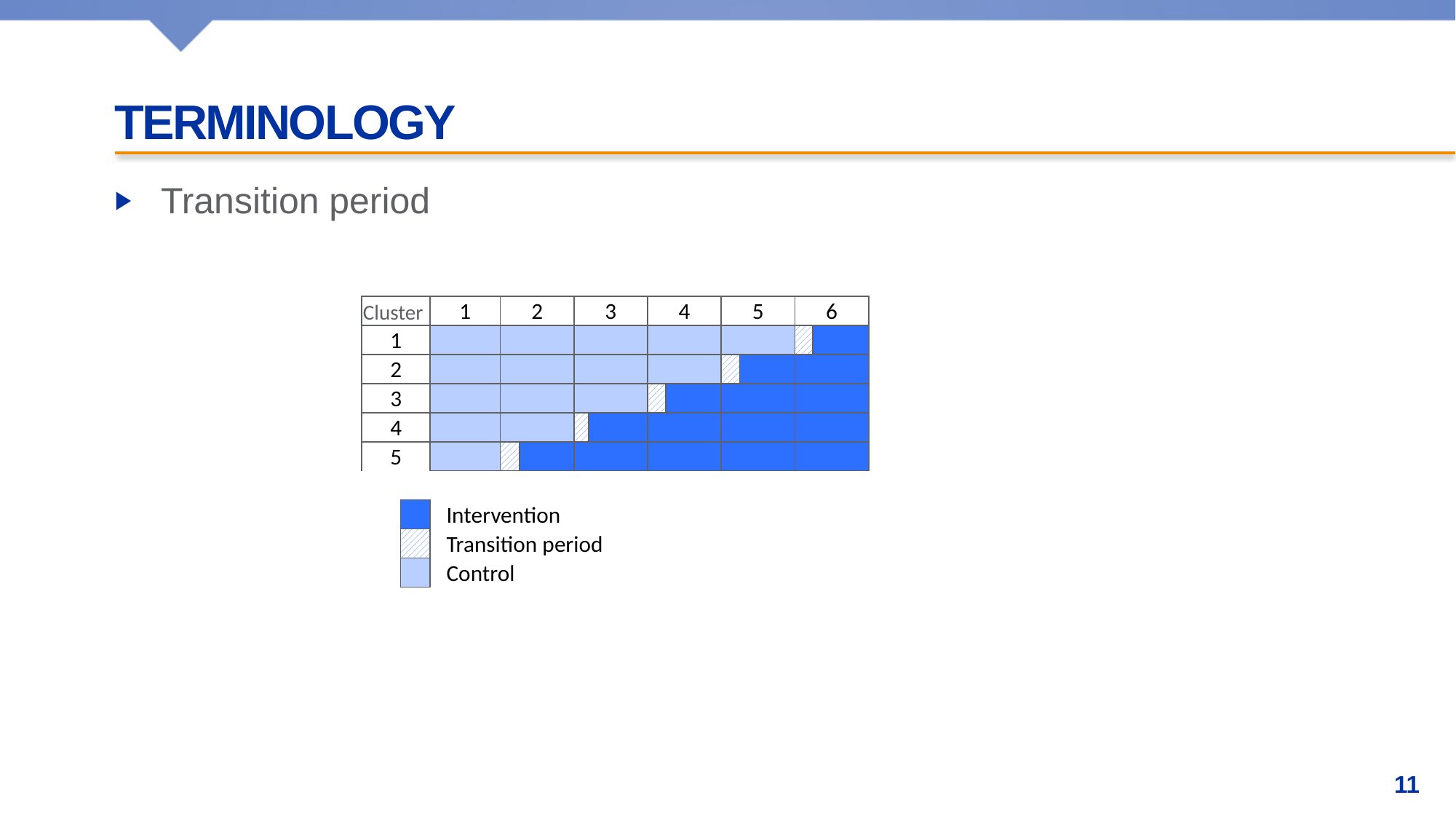

# terminology
Transition period
|  |  |  |  |  |  |  |  |  |  |  |  |  |  |  |  |  |  |  |  |  |  |  |
| --- | --- | --- | --- | --- | --- | --- | --- | --- | --- | --- | --- | --- | --- | --- | --- | --- | --- | --- | --- | --- | --- | --- |
|  |  |  |  |  |  |  |  |  |  |  |  |  |  |  |  |  |  |  |  |  |  |  |
|  |  |  |  | Cluster |  |  | 1 | 2 |  | 3 |  | 4 |  | 5 |  | 6 |  |  |  |  |  |  |
|  |  |  |  | 1 |  |  |  |  |  |  |  |  |  |  |  |  |  |  |  |  |  |  |
|  |  |  |  | 2 |  |  |  |  |  |  |  |  |  |  |  |  |  |  |  |  |  |  |
|  |  |  |  | 3 |  |  |  |  |  |  |  |  |  |  |  |  |  |  |  |  |  |  |
|  |  |  |  | 4 |  |  |  |  |  |  |  |  |  |  |  |  |  |  |  |  |  |  |
|  |  |  |  | 5 |  |  |  |  |  |  |  |  |  |  |  |  |  |  |  |  |  |  |
|  |  |  |  |  |  |  |  |  |  |  |  |  |  |  |  |  |  |  |  |  |  |  |
|  |  |  |  |  |  |  | Intervention |  |  |  |  |  |  |  |  |  |  |  |  |  |  |  |
|  |  |  |  |  |  |  | Transition period |  |  |  |  |  |  |  |  |  |  |  |  |  |  |  |
|  |  |  |  |  |  |  | Control |  |  |  |  |  |  |  |  |  |  |  |  |  |  |  |
11